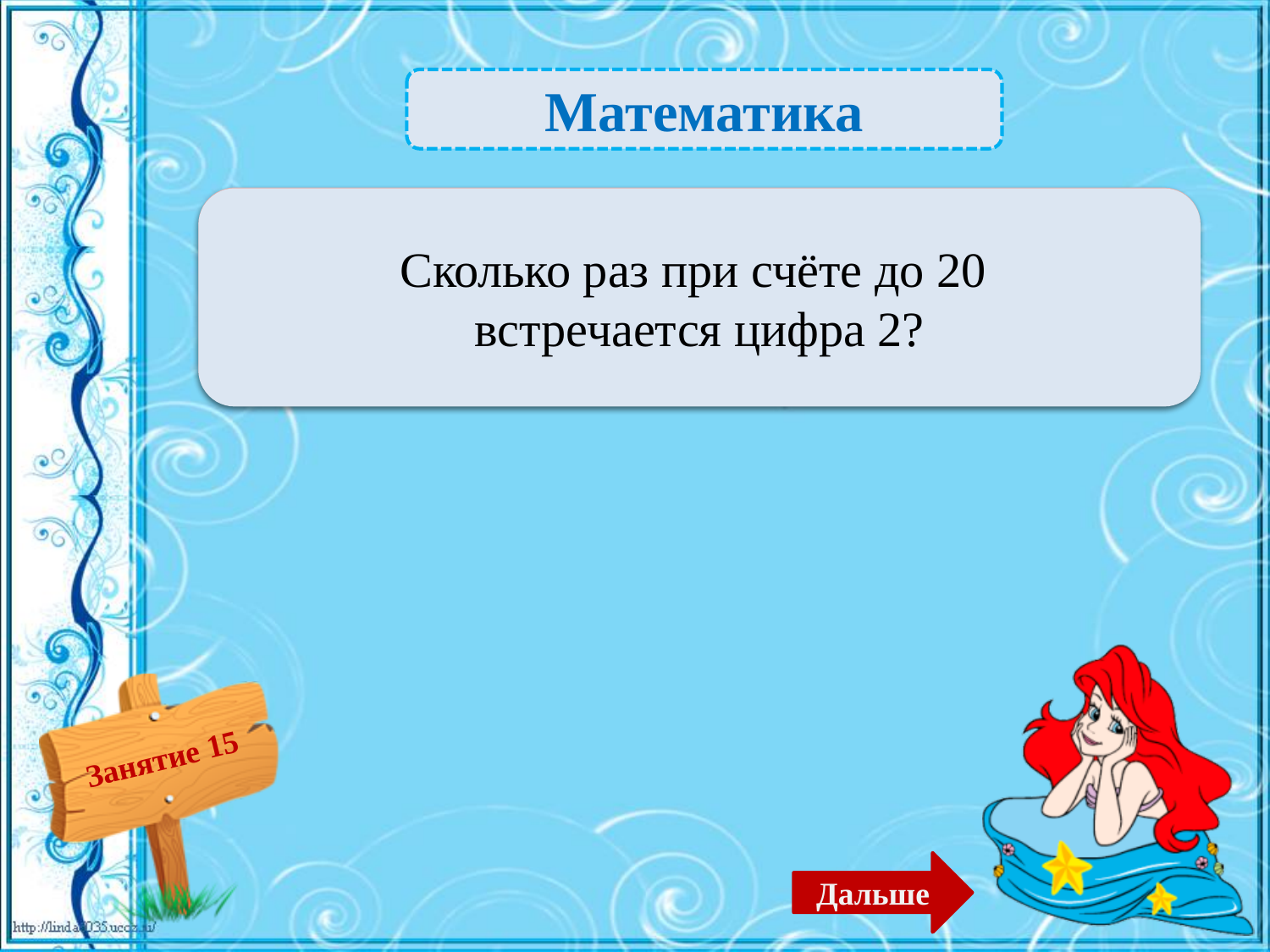

Математика
 3 раза – 2б.
Сколько раз при счёте до 20
встречается цифра 2?

Дальше